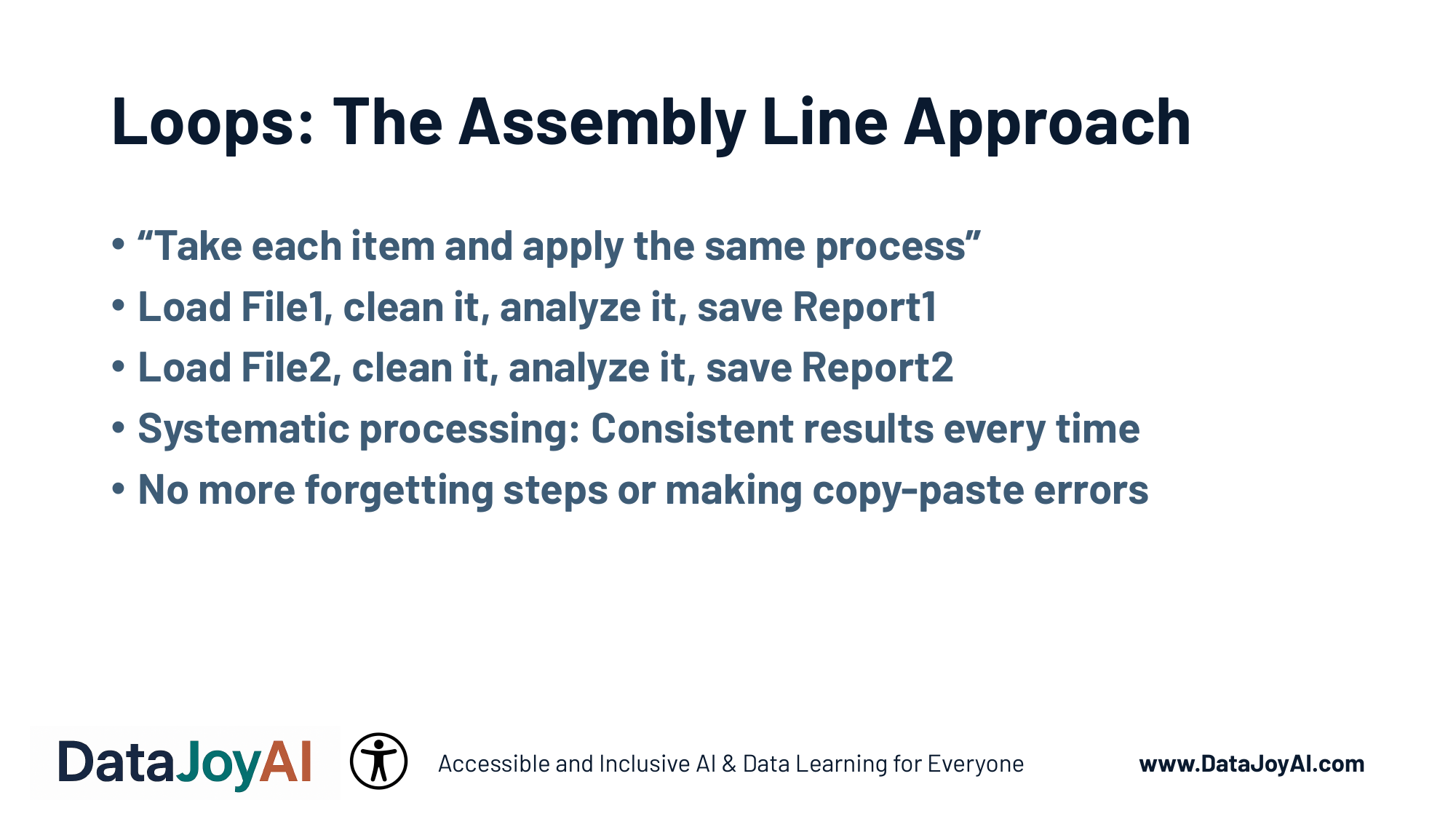

# Loops: The Assembly Line Approach
“Take each item and apply the same process”
Load File1, clean it, analyze it, save Report1
Load File2, clean it, analyze it, save Report2
Systematic processing: Consistent results every time
No more forgetting steps or making copy-paste errors